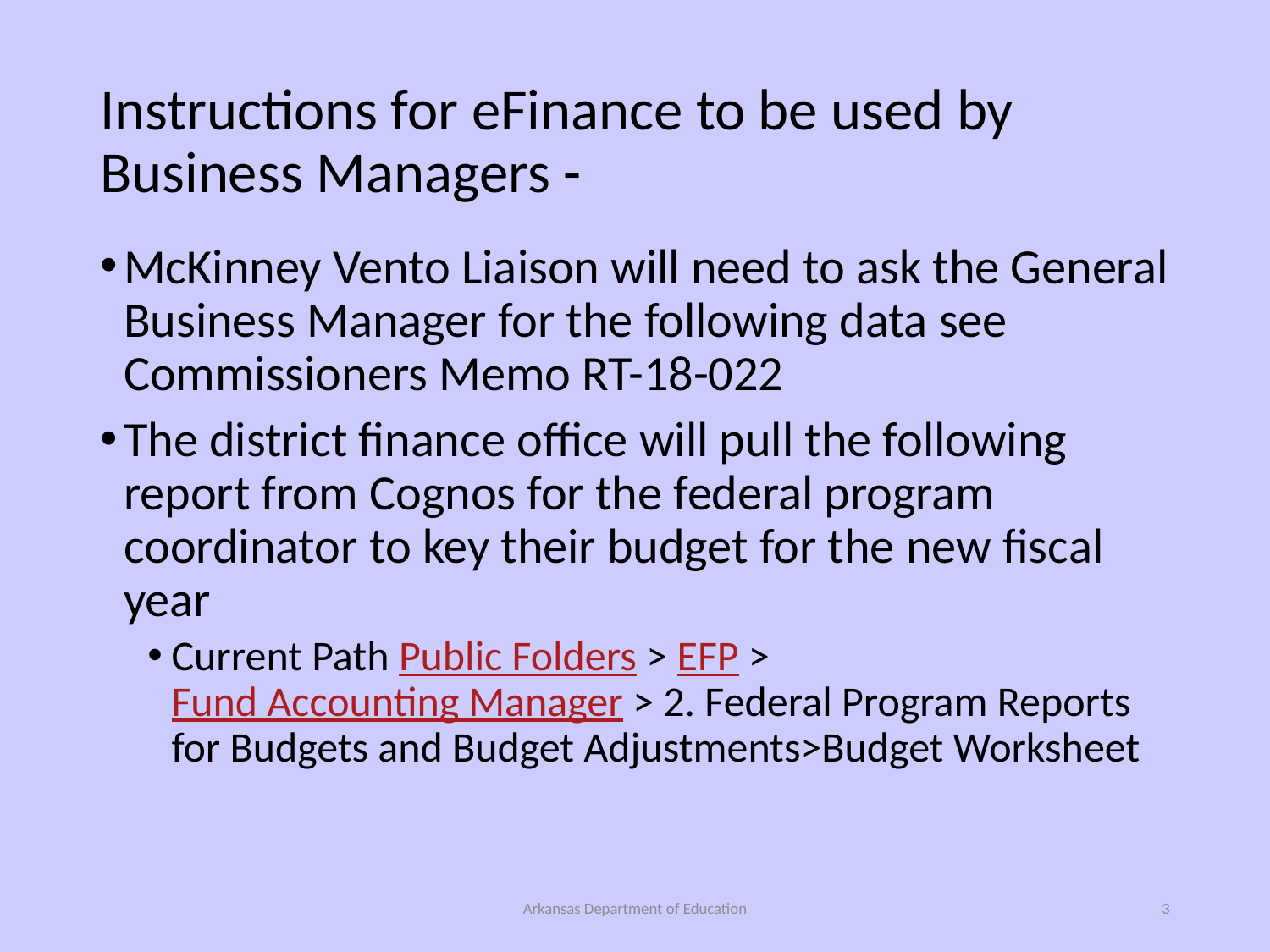

# Instructions for eFinance to be used by Business Managers -
McKinney Vento Liaison will need to ask the General Business Manager for the following data see Commissioners Memo RT-18-022
The district finance office will pull the following report from Cognos for the federal program coordinator to key their budget for the new fiscal year
Current Path ‪Public Folders ‎> EFP ‎> Fund Accounting Manager ‎> 2. Federal Program Reports for Budgets and Budget Adjustments>Budget Worksheet

Arkansas Department of Education
3